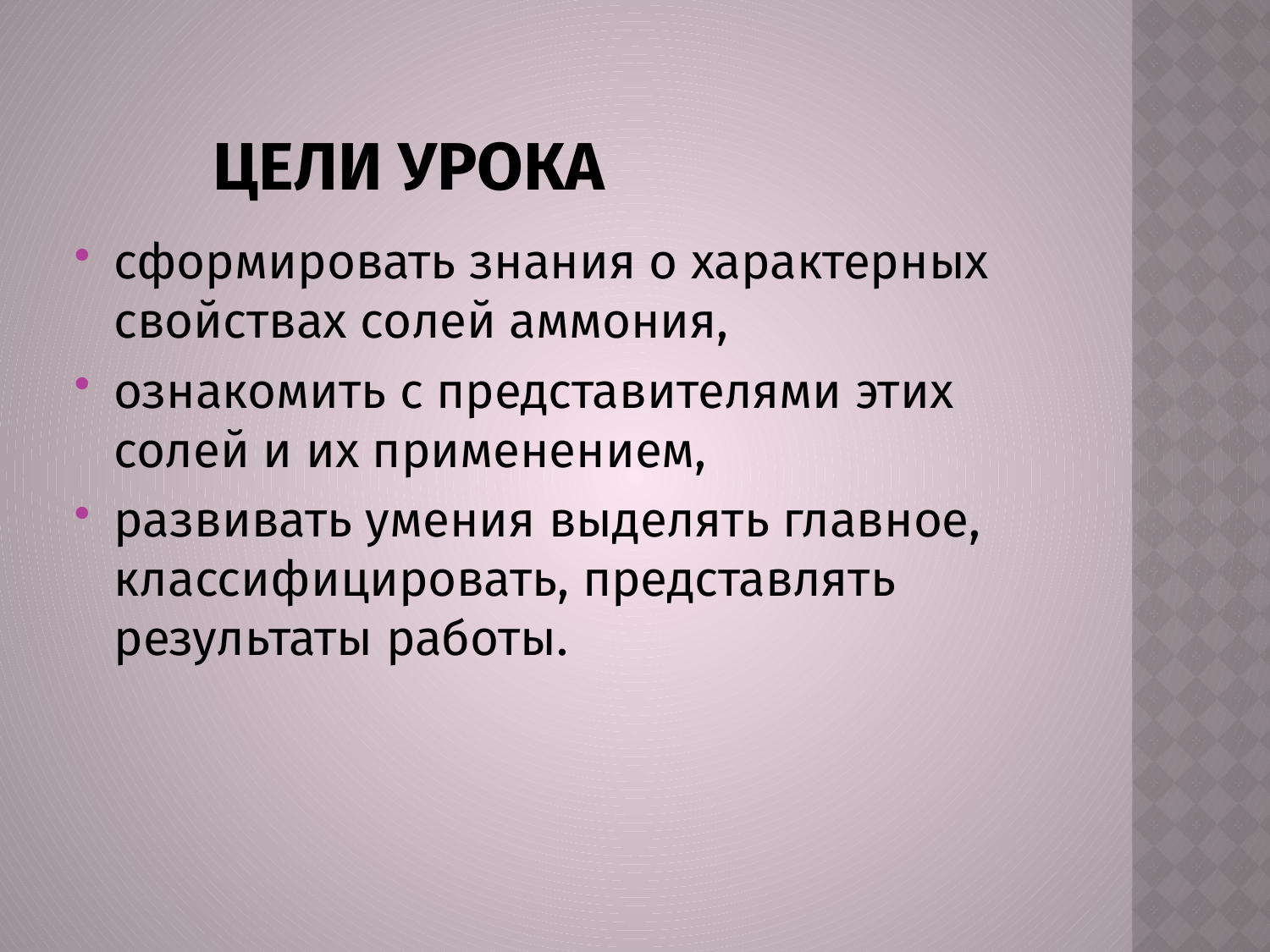

# Цели урока
сформировать знания о характерных свойствах солей аммония,
ознакомить с представителями этих солей и их применением,
развивать умения выделять главное, классифицировать, представлять результаты работы.